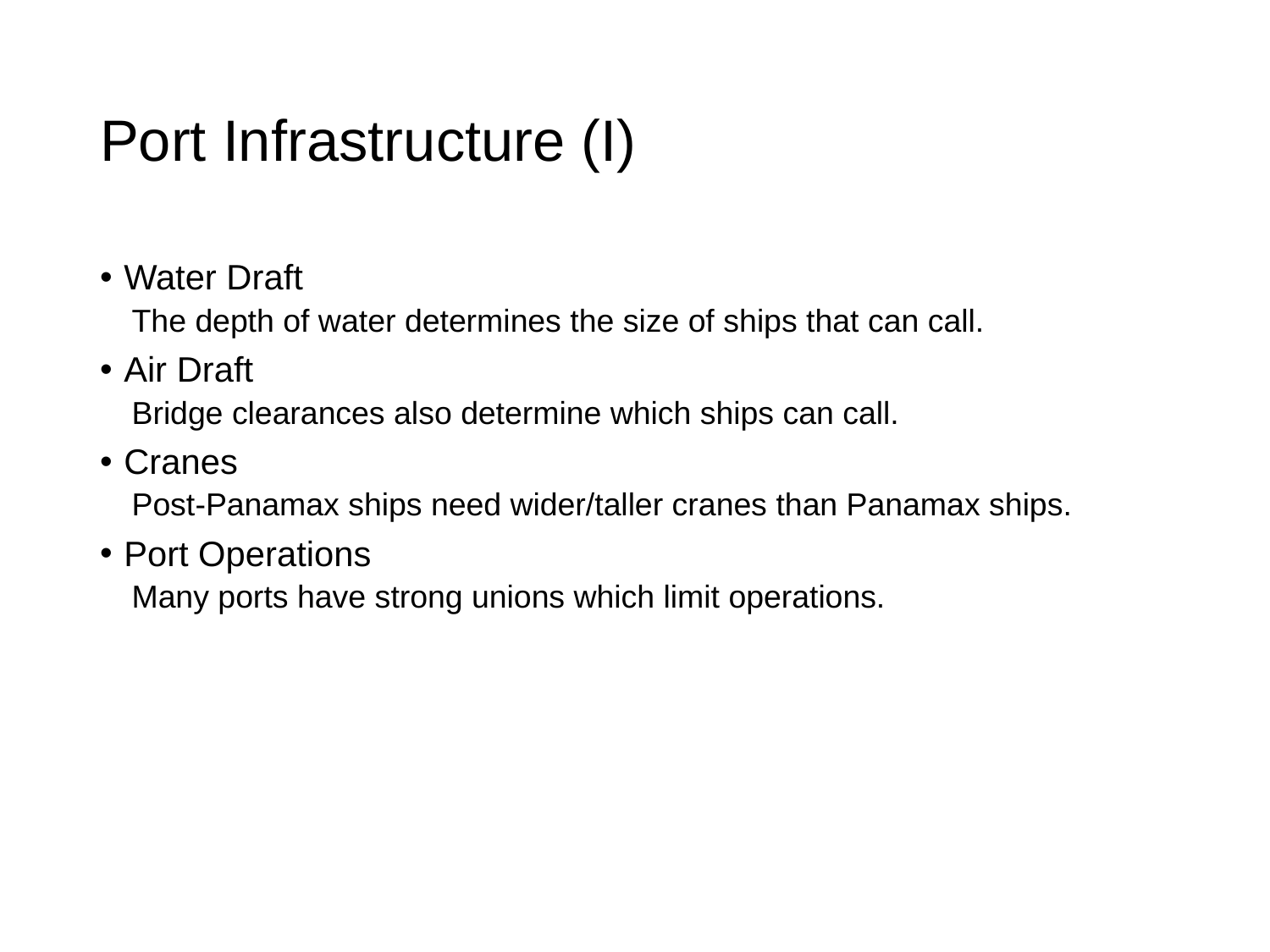

# Port Infrastructure (I)
Water Draft
The depth of water determines the size of ships that can call.
Air Draft
Bridge clearances also determine which ships can call.
Cranes
Post-Panamax ships need wider/taller cranes than Panamax ships.
Port Operations
Many ports have strong unions which limit operations.